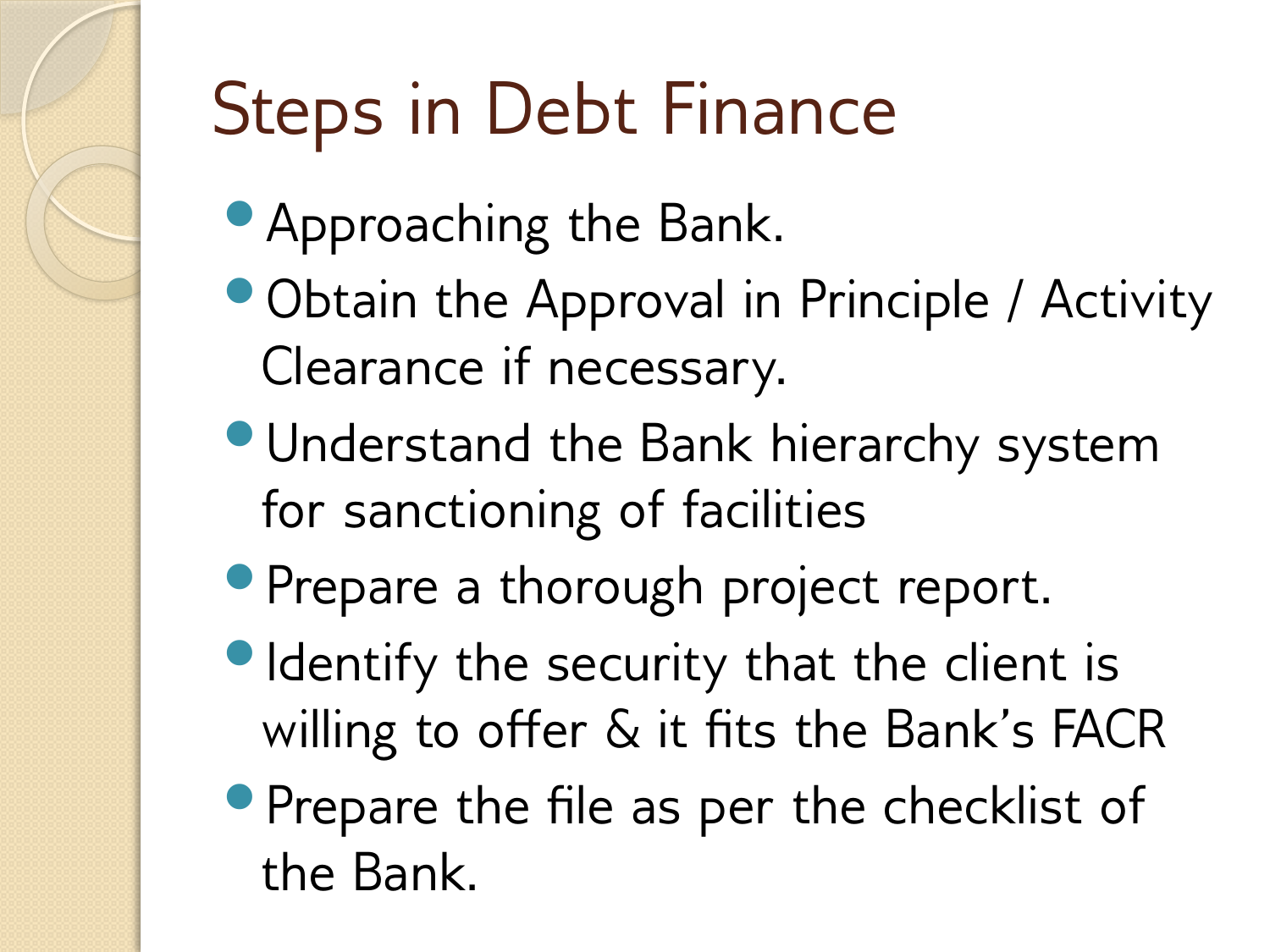

# Steps in Debt Finance
Approaching the Bank.
Obtain the Approval in Principle / Activity Clearance if necessary.
Understand the Bank hierarchy system for sanctioning of facilities
Prepare a thorough project report.
Identify the security that the client is willing to offer & it fits the Bank’s FACR
Prepare the file as per the checklist of the Bank.